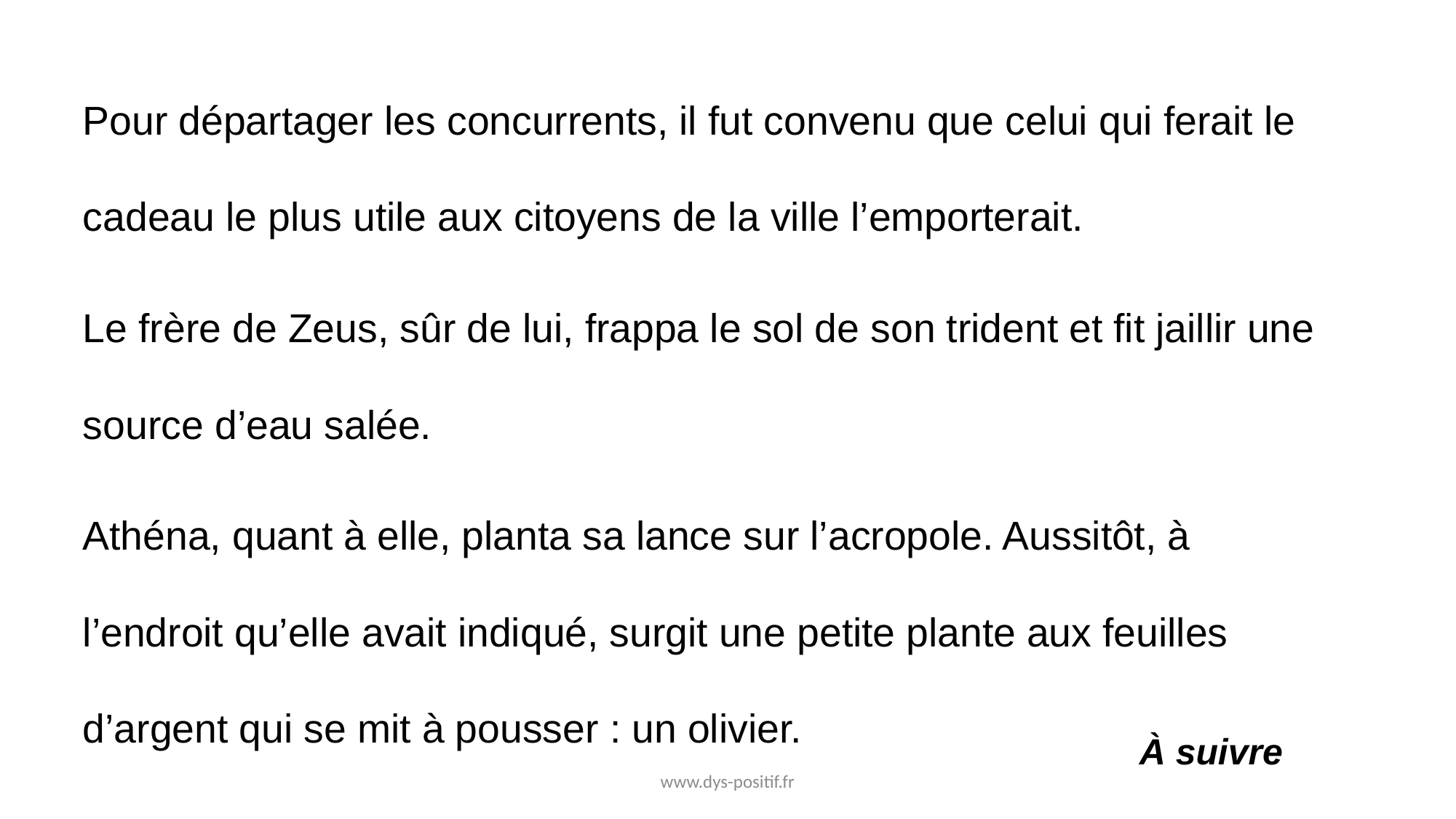

Pour départager les concurrents, il fut convenu que celui qui ferait le cadeau le plus utile aux citoyens de la ville l’emporterait.
Le frère de Zeus, sûr de lui, frappa le sol de son trident et fit jaillir une source d’eau salée.
Athéna, quant à elle, planta sa lance sur l’acropole. Aussitôt, à l’endroit qu’elle avait indiqué, surgit une petite plante aux feuilles d’argent qui se mit à pousser : un olivier.
À suivre
www.dys-positif.fr